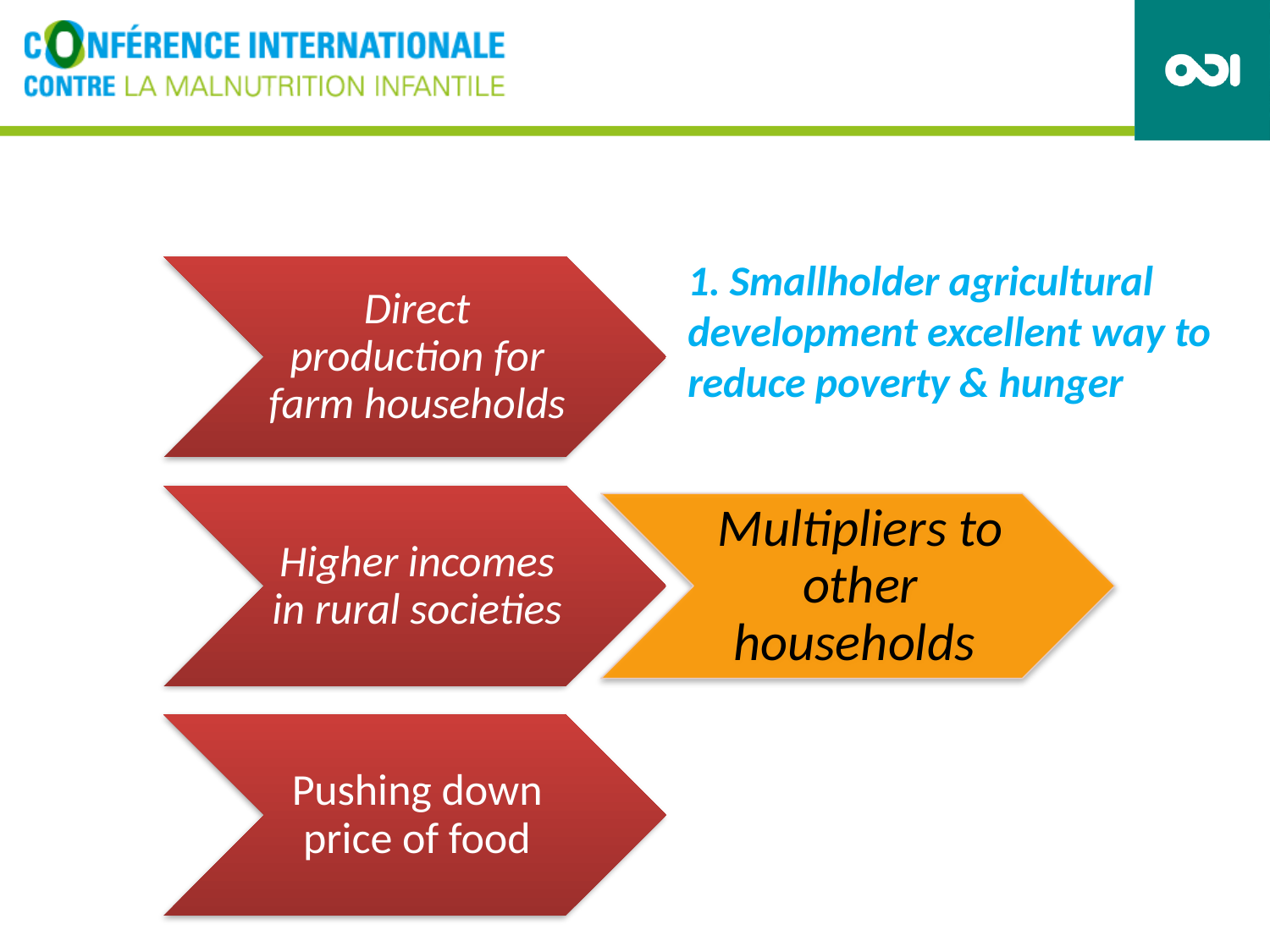

# 1. Smallholder agricultural development excellent way to reduce poverty & hunger
Direct production for farm households
Higher incomes in rural societies
Multipliers to other households
Pushing down price of food